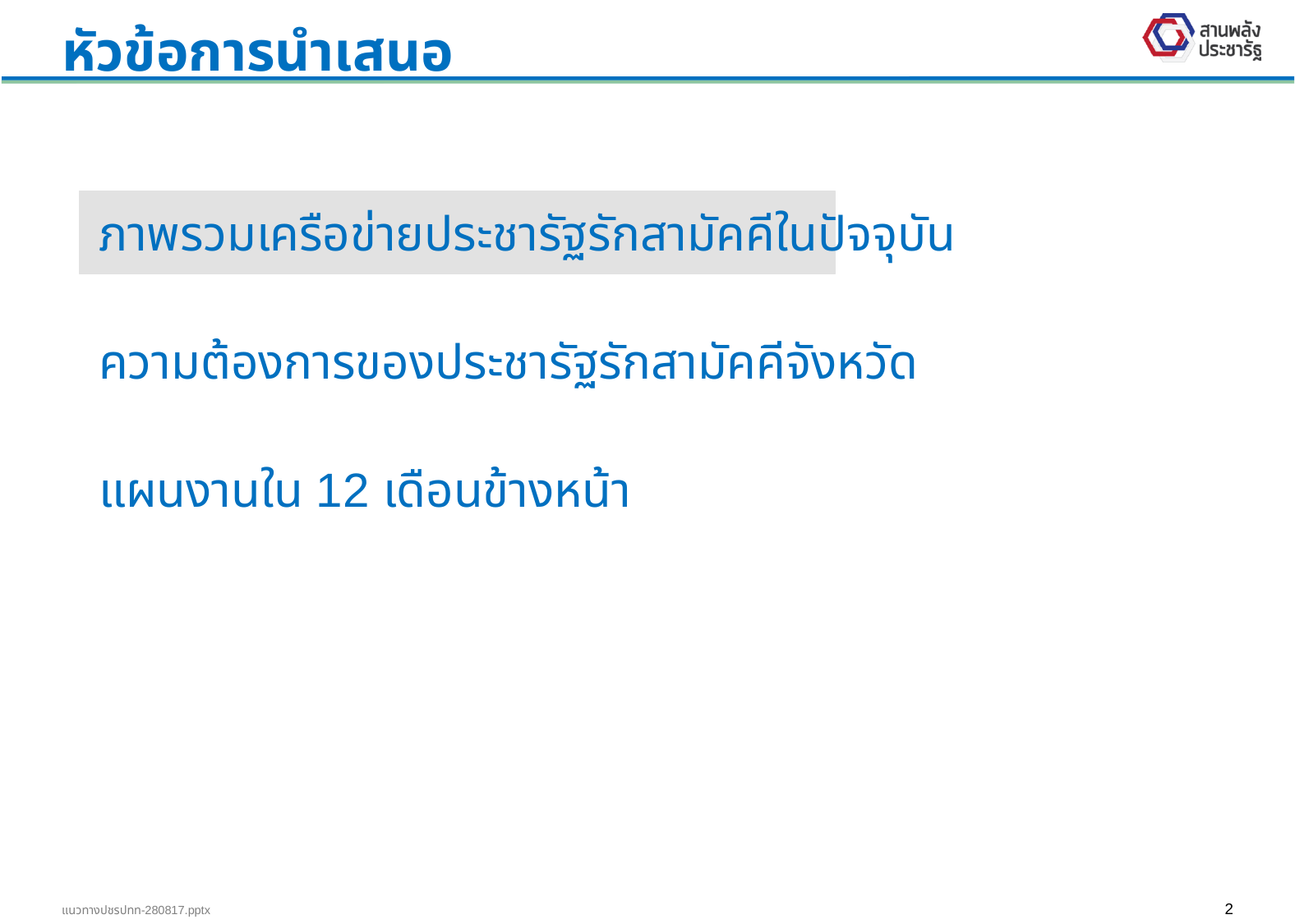

# หัวข้อการนำเสนอ

ภาพรวมเครือข่ายประชารัฐรักสามัคคีในปัจจุบัน

ความต้องการของประชารัฐรักสามัคคีจังหวัด

แผนงานใน 12 เดือนข้างหน้า